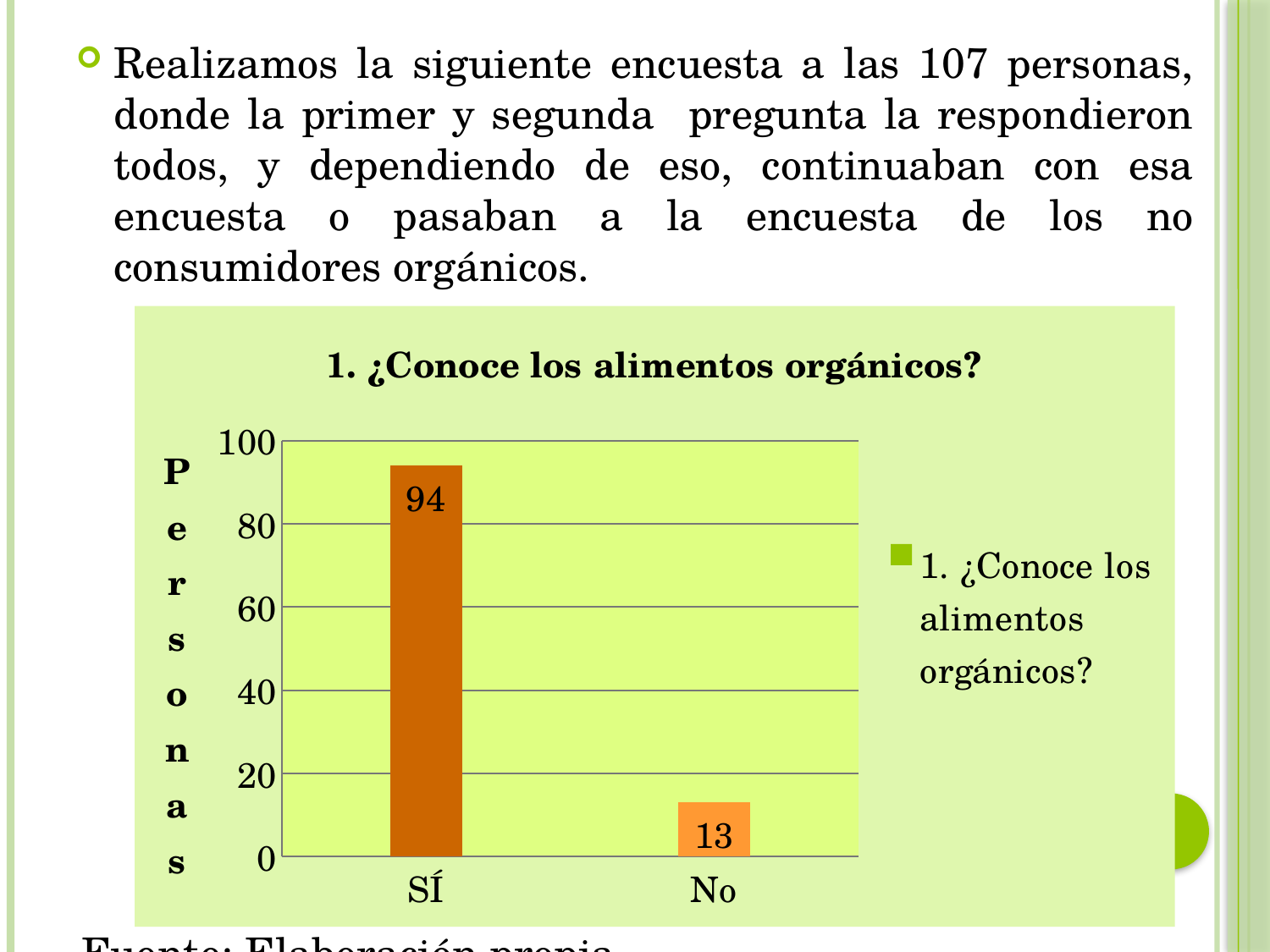

Realizamos la siguiente encuesta a las 107 personas, donde la primer y segunda  pregunta la respondieron todos, y dependiendo de eso, continuaban con esa encuesta o pasaban a la encuesta de los no consumidores orgánicos.

### Chart:

| Category | 1. ¿Conoce los alimentos orgánicos? |
|---|---|
| SÍ | 94.0 |
| No | 13.0 |
Fuente: Elaboración propia